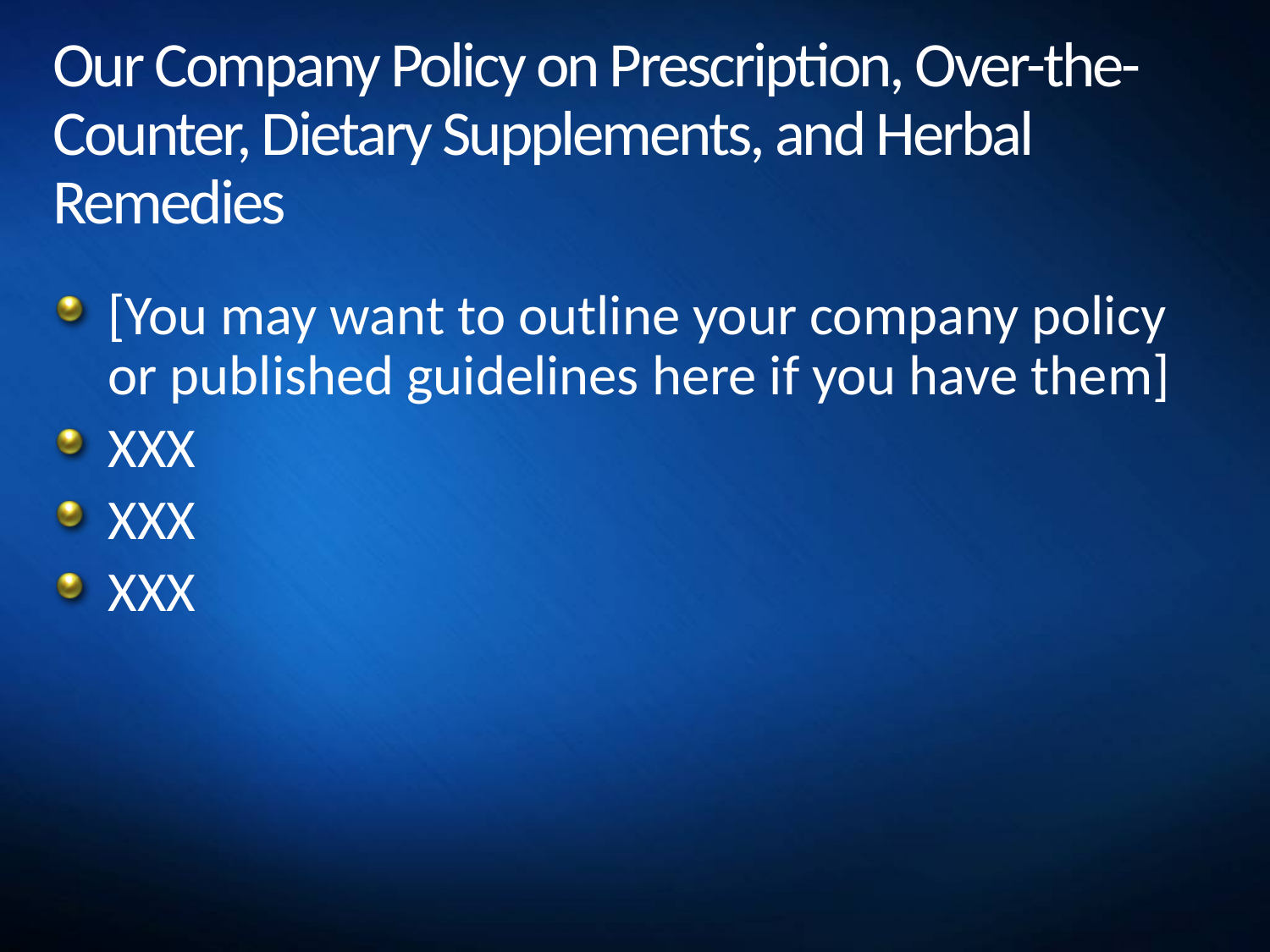

# Our Company Policy on Prescription, Over-the-Counter, Dietary Supplements, and Herbal Remedies
[You may want to outline your company policy or published guidelines here if you have them]
XXX
XXX
XXX